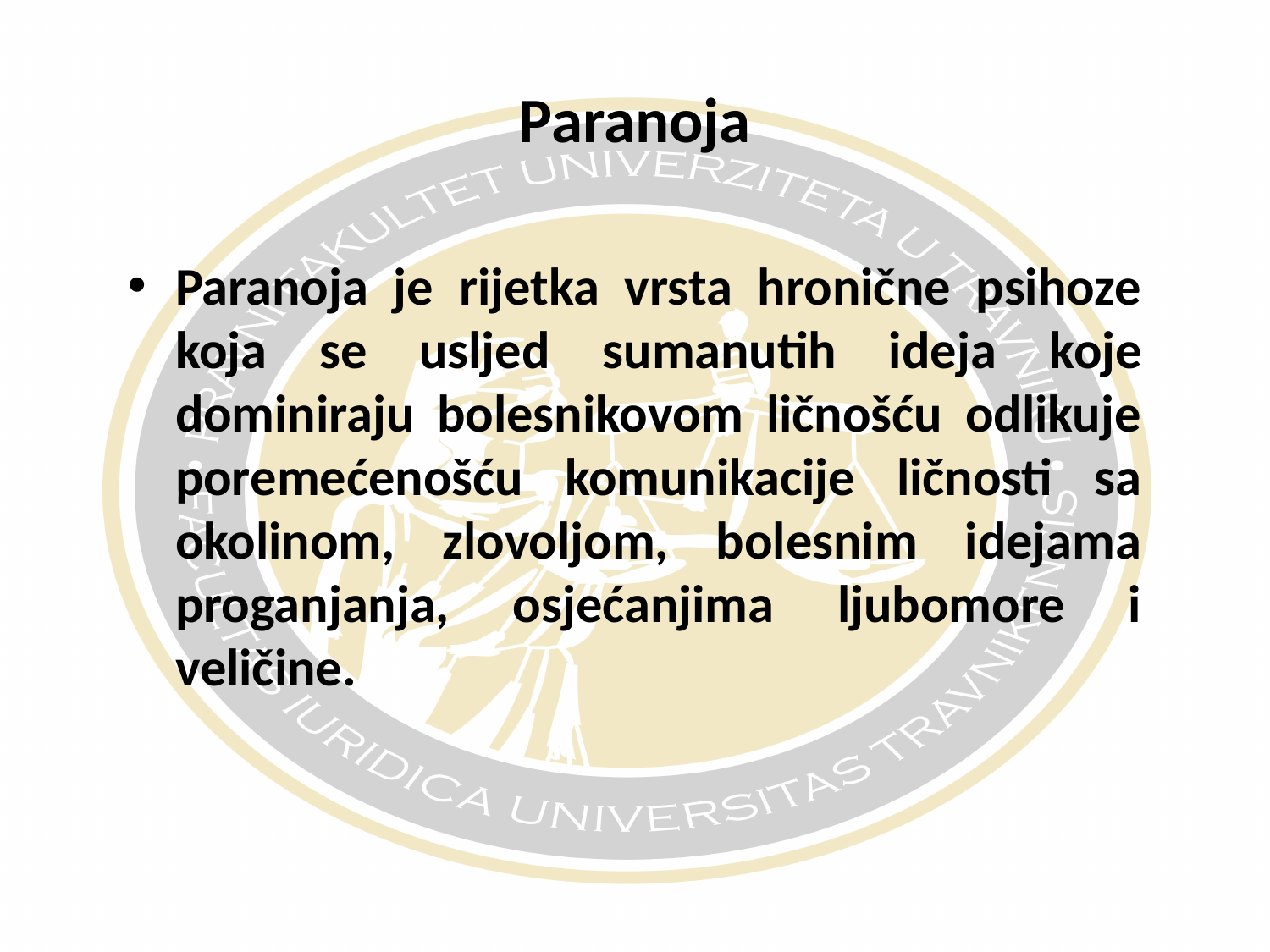

# Paranoja
Paranoja je rijetka vrsta hronične psihoze koja se usljed sumanutih ideja koje dominiraju bolesnikovom ličnošću odlikuje poremećenošću komunikacije ličnosti sa okolinom, zlovoljom, bolesnim idejama proganjanja, osjećanjima ljubomore i veličine.